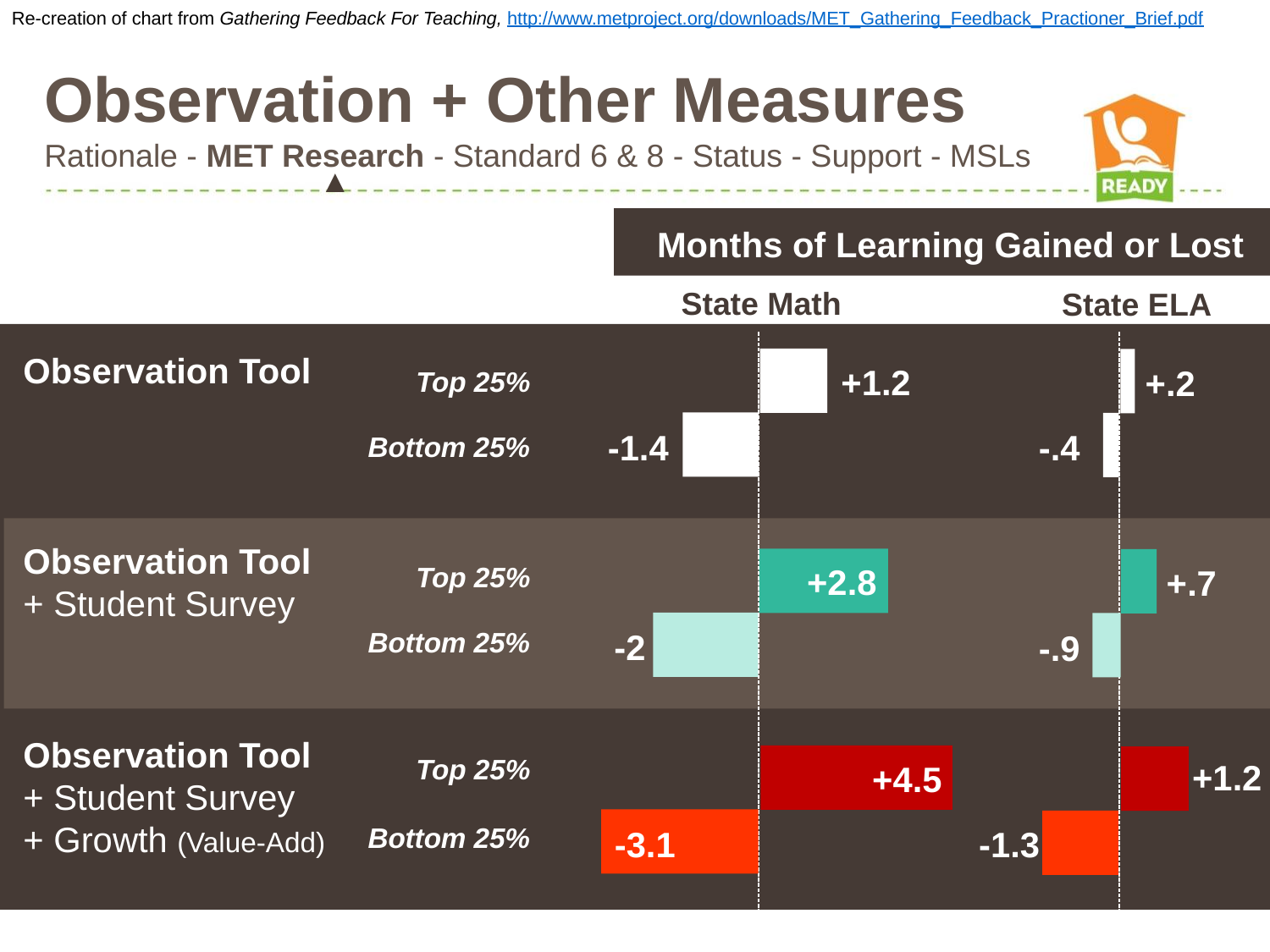

Re-creation of chart from Gathering Feedback For Teaching, http://www.metproject.org/downloads/MET_Gathering_Feedback_Practioner_Brief.pdf
Observation + Other Measures
Rationale - MET Research - Standard 6 & 8 - Status - Support - MSLs
▲

Months of Learning Gained or Lost

State Math
State ELA

Observation Tool

+1.2
+.2
Top 25%

-1.4
-.4
Bottom 25%

Observation Tool
+ Student Survey

Top 25%
+2.8
+.7

Bottom 25%
-2
-.9
Observation Tool
+ Student Survey
+ Growth (Value-Add)
Top 25%

+1.2
+4.5

Bottom 25%
-1.3
-3.1